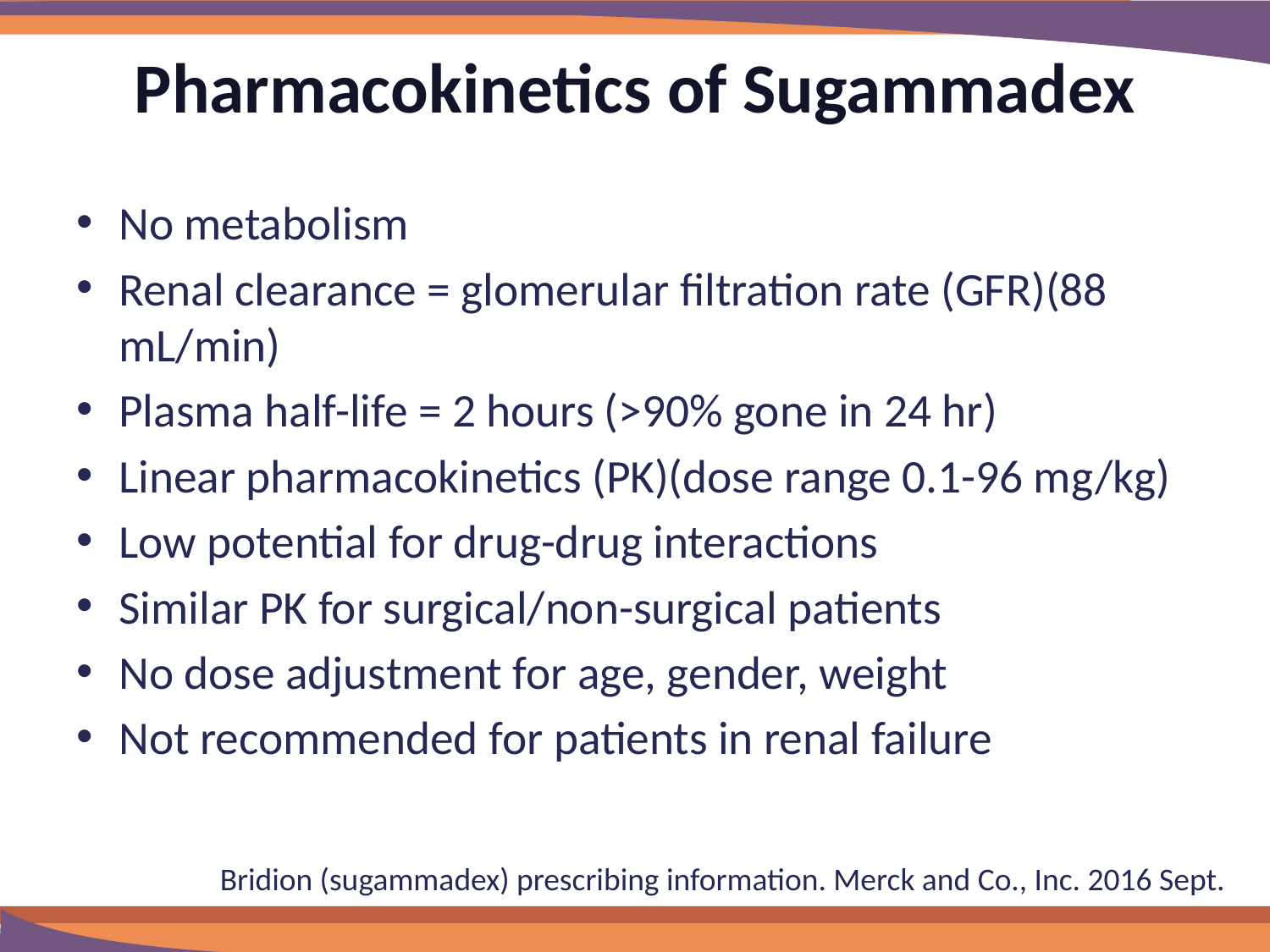

# Pharmacokinetics of Sugammadex
No metabolism
Renal clearance = glomerular filtration rate (GFR)(88 mL/min)
Plasma half-life = 2 hours (>90% gone in 24 hr)
Linear pharmacokinetics (PK)(dose range 0.1-96 mg/kg)
Low potential for drug-drug interactions
Similar PK for surgical/non-surgical patients
No dose adjustment for age, gender, weight
Not recommended for patients in renal failure
Bridion (sugammadex) prescribing information. Merck and Co., Inc. 2016 Sept.